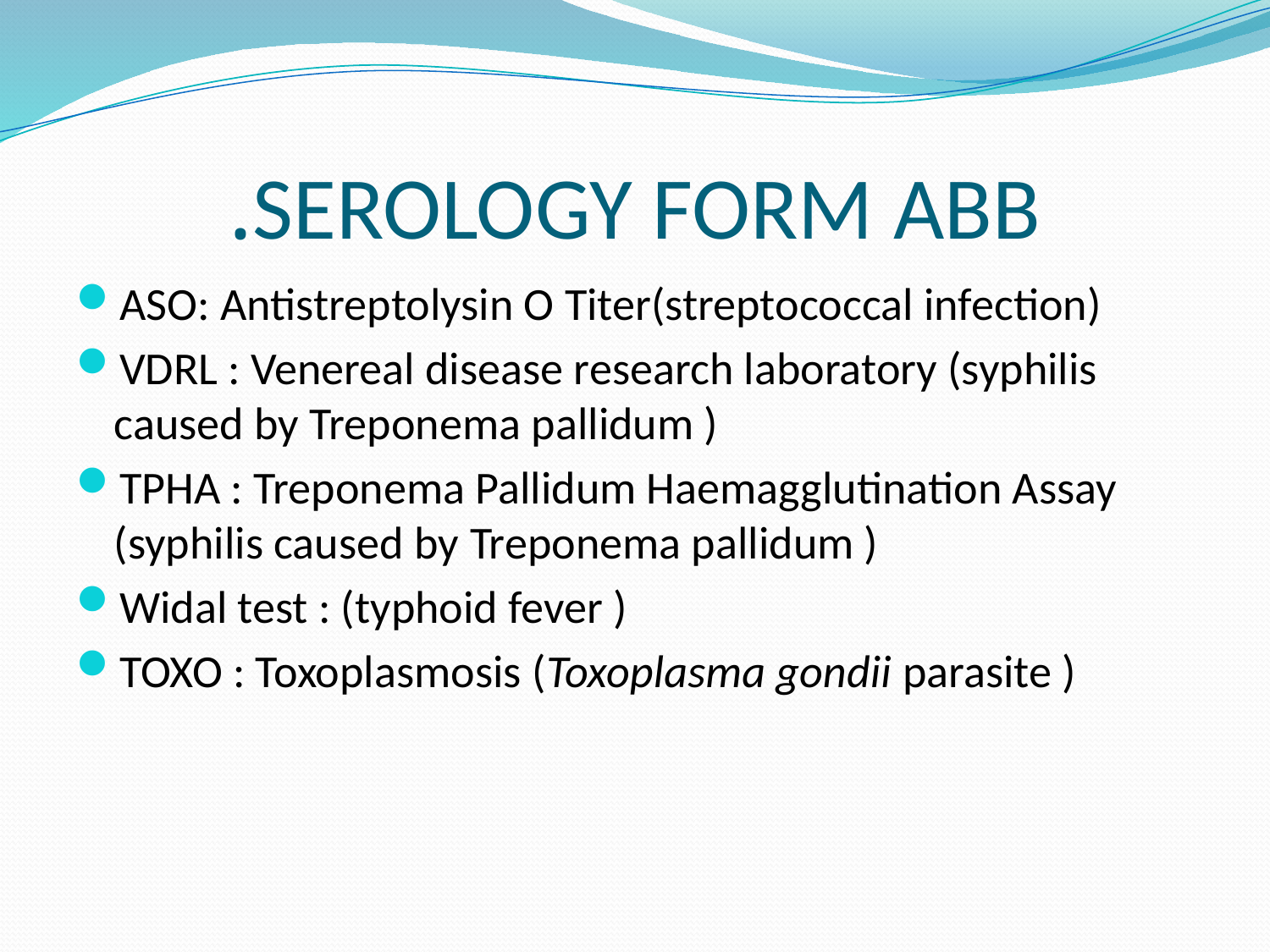

# SEROLOGY FORM ABB.
ASO: Antistreptolysin O Titer(streptococcal infection)
VDRL : Venereal disease research laboratory (syphilis caused by Treponema pallidum )
TPHA : Treponema Pallidum Haemagglutination Assay (syphilis caused by Treponema pallidum )
Widal test : (typhoid fever )
TOXO : Toxoplasmosis (Toxoplasma gondii parasite )